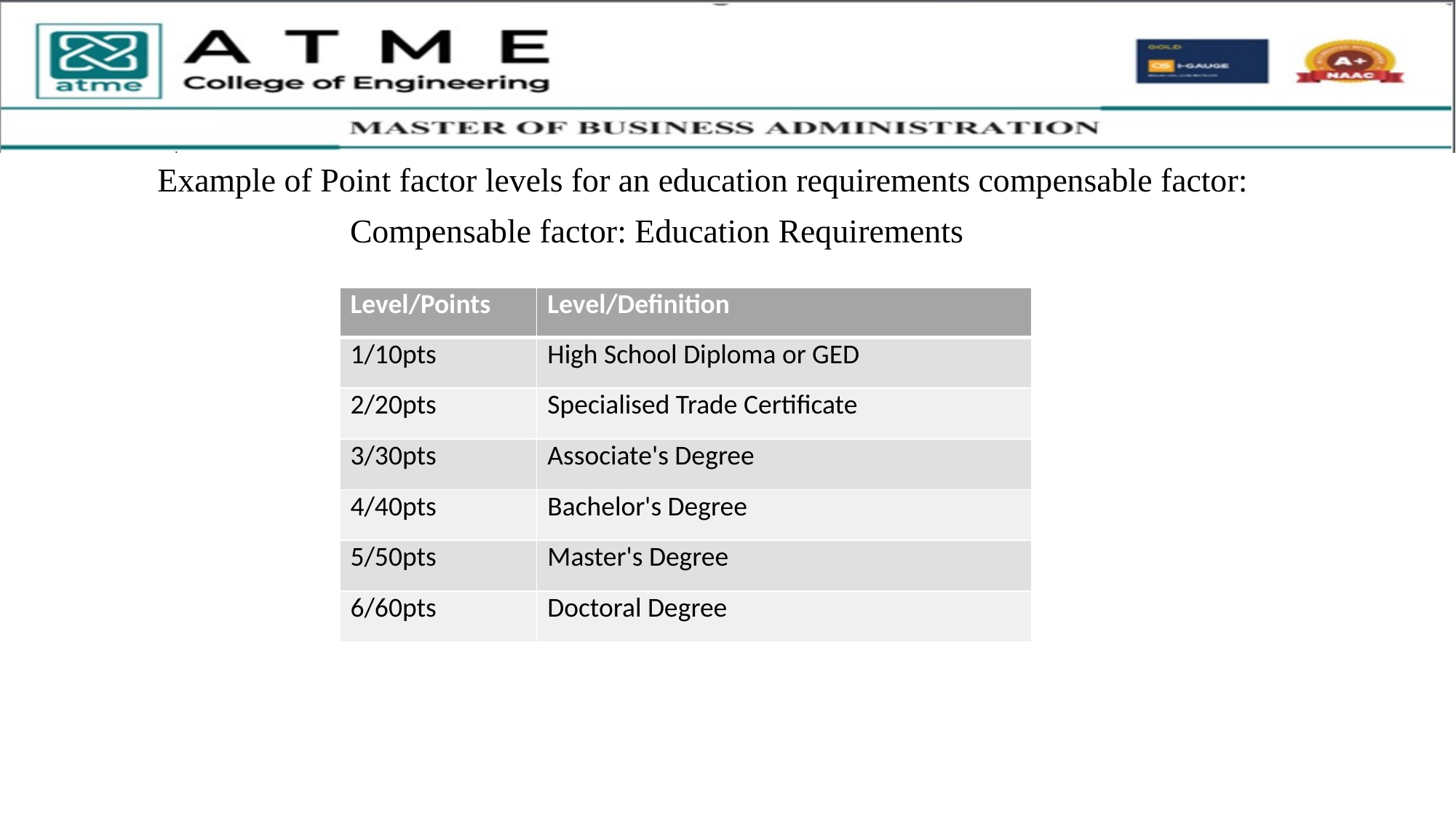

Example of Point factor levels for an education requirements compensable factor:
                                  Compensable factor: Education Requirements
| Level/Points | Level/Definition |
| --- | --- |
| 1/10pts | High School Diploma or GED |
| 2/20pts | Specialised Trade Certificate |
| 3/30pts | Associate's Degree |
| 4/40pts | Bachelor's Degree |
| 5/50pts | Master's Degree |
| 6/60pts | Doctoral Degree |